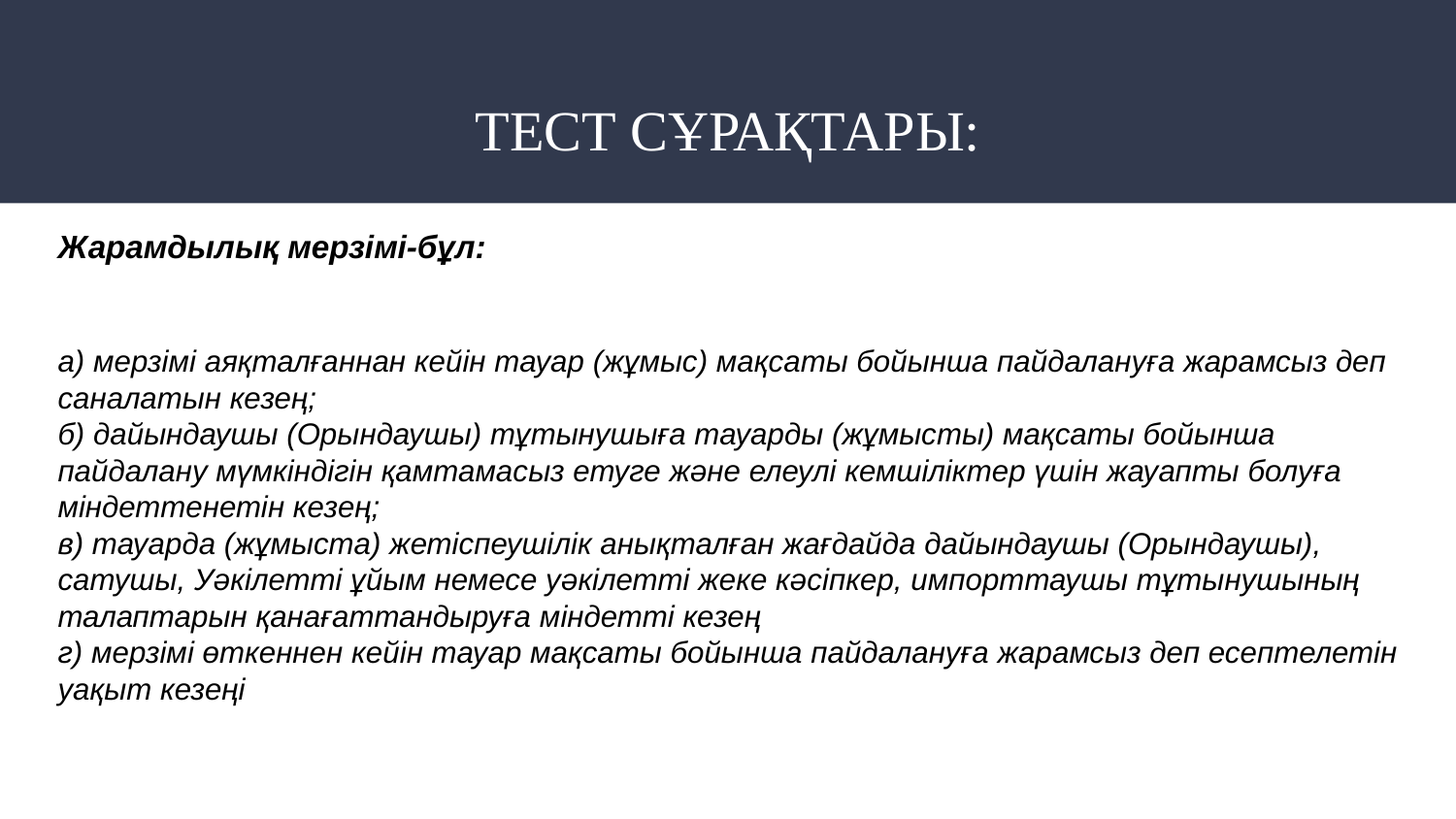

# ТЕСТ СҰРАҚТАРЫ:
Жарамдылық мерзімі-бұл:

а) мерзімі аяқталғаннан кейін тауар (жұмыс) мақсаты бойынша пайдалануға жарамсыз деп саналатын кезең;
б) дайындаушы (Орындаушы) тұтынушыға тауарды (жұмысты) мақсаты бойынша пайдалану мүмкіндігін қамтамасыз етуге және елеулі кемшіліктер үшін жауапты болуға міндеттенетін кезең;
в) тауарда (жұмыста) жетіспеушілік анықталған жағдайда дайындаушы (Орындаушы), сатушы, Уәкілетті ұйым немесе уәкілетті жеке кәсіпкер, импорттаушы тұтынушының талаптарын қанағаттандыруға міндетті кезең
г) мерзімі өткеннен кейін тауар мақсаты бойынша пайдалануға жарамсыз деп есептелетін уақыт кезеңі